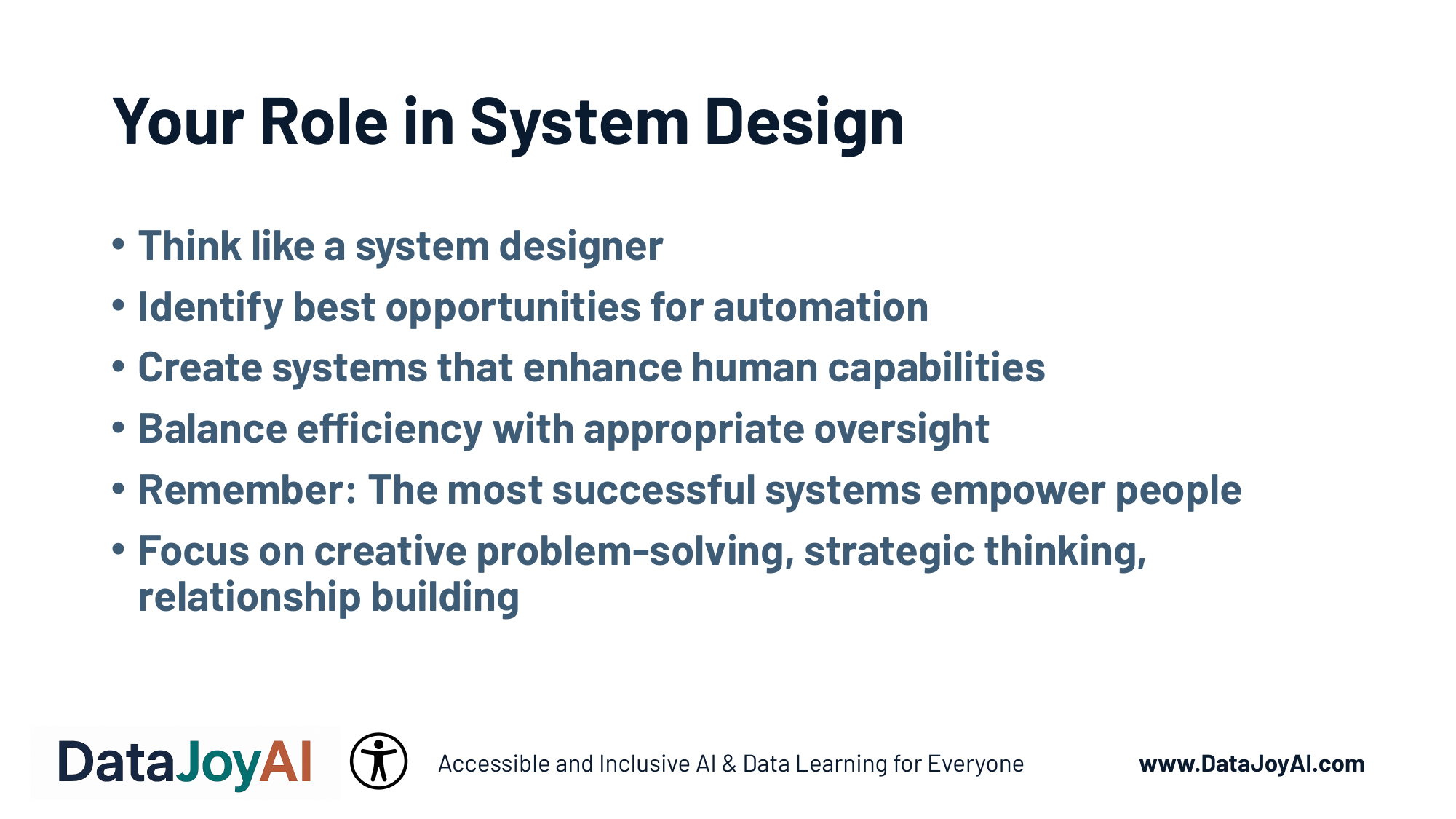

# Your Role in System Design
Think like a system designer
Identify best opportunities for automation
Create systems that enhance human capabilities
Balance efficiency with appropriate oversight
Remember: The most successful systems empower people
Focus on creative problem-solving, strategic thinking, relationship building